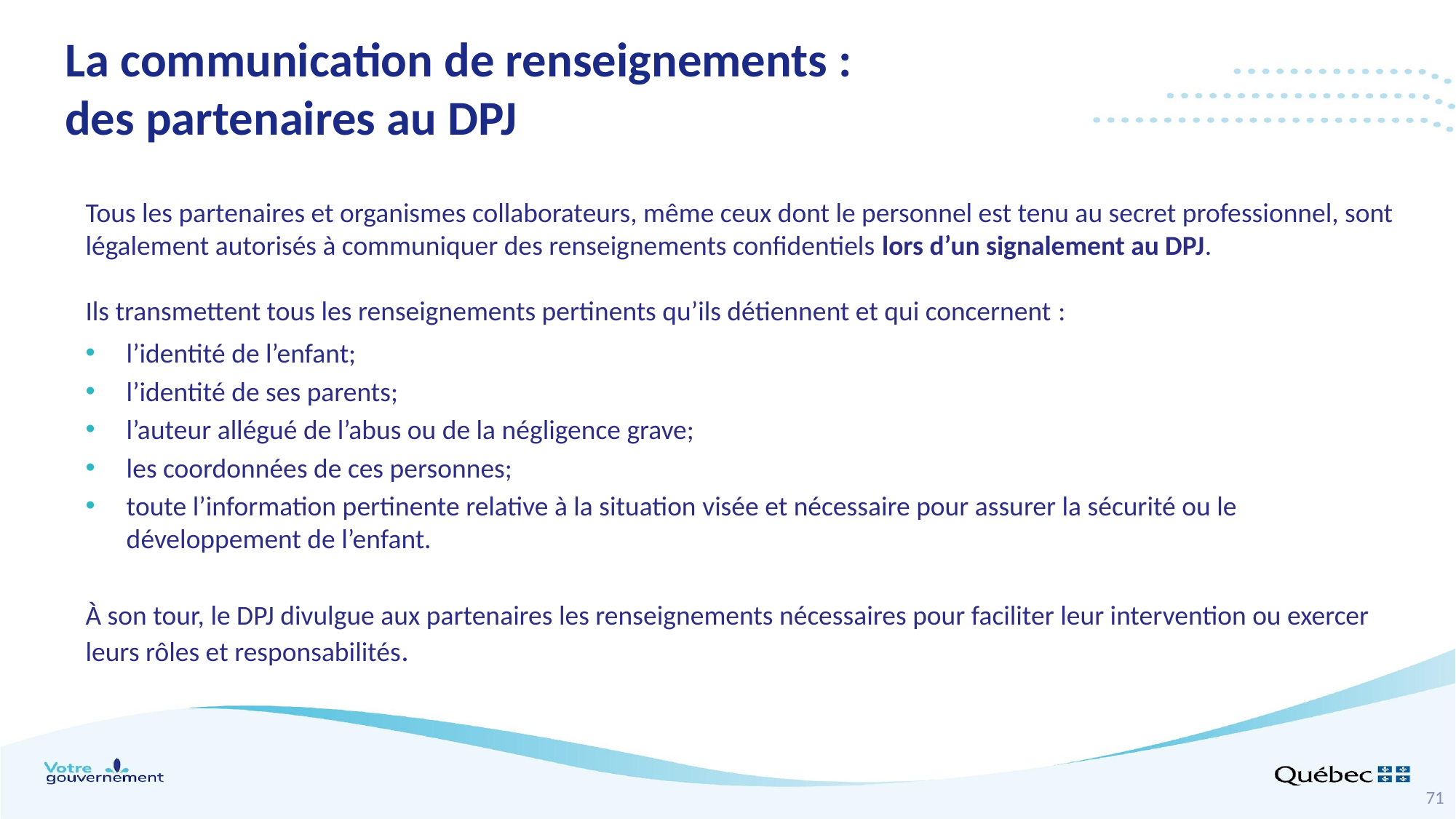

La communication de renseignements :
des partenaires au DPJ
Tous les partenaires et organismes collaborateurs, même ceux dont le personnel est tenu au secret professionnel, sont légalement autorisés à communiquer des renseignements confidentiels lors d’un signalement au DPJ.

Ils transmettent tous les renseignements pertinents qu’ils détiennent et qui concernent :
l’identité de l’enfant;
l’identité de ses parents;
l’auteur allégué de l’abus ou de la négligence grave;
les coordonnées de ces personnes;
toute l’information pertinente relative à la situation visée et nécessaire pour assurer la sécurité ou le développement de l’enfant.

À son tour, le DPJ divulgue aux partenaires les renseignements nécessaires pour faciliter leur intervention ou exercer leurs rôles et responsabilités.
71